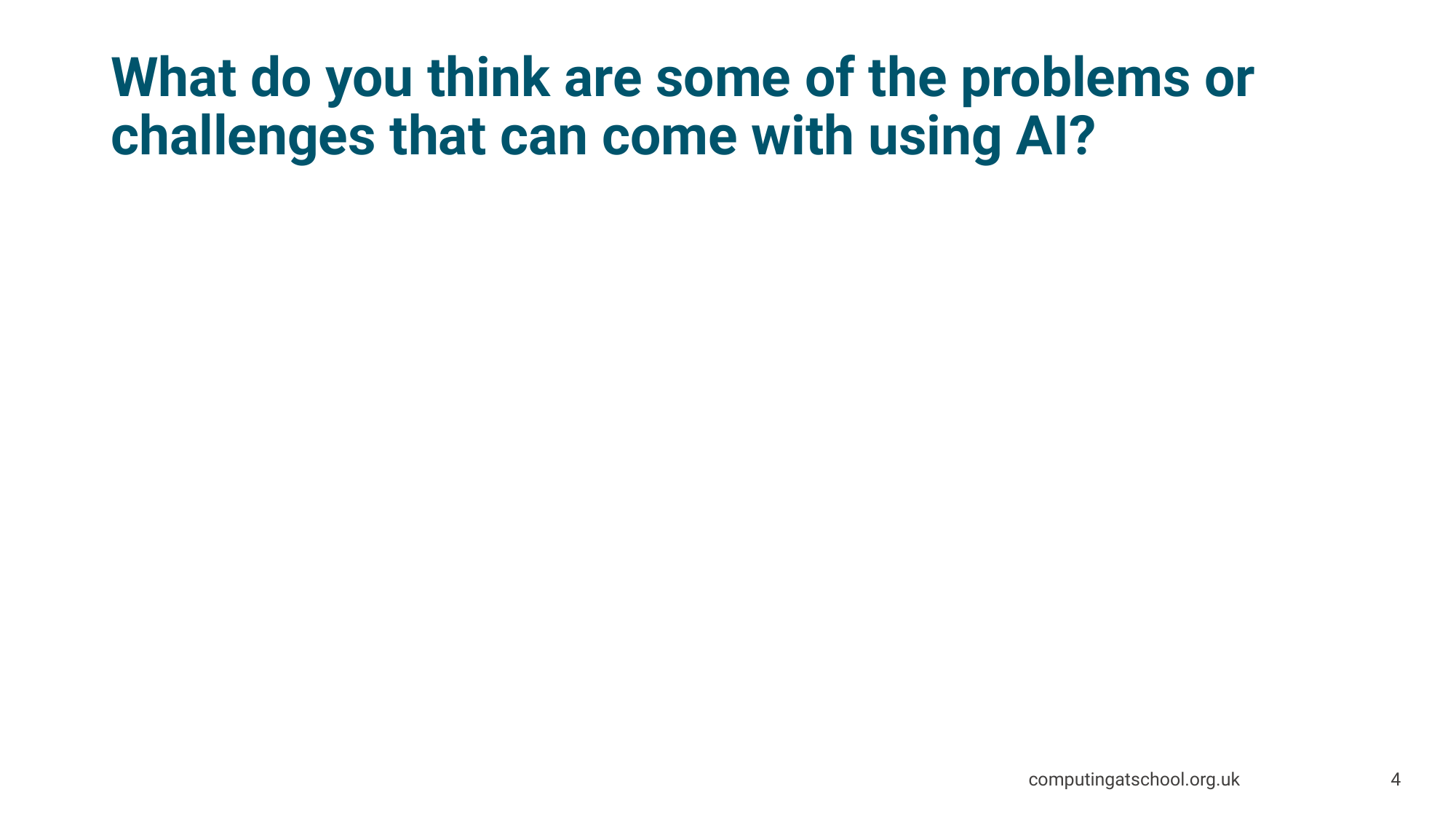

# What do you think are some of the problems or challenges that can come with using AI?
computingatschool.org.uk
4